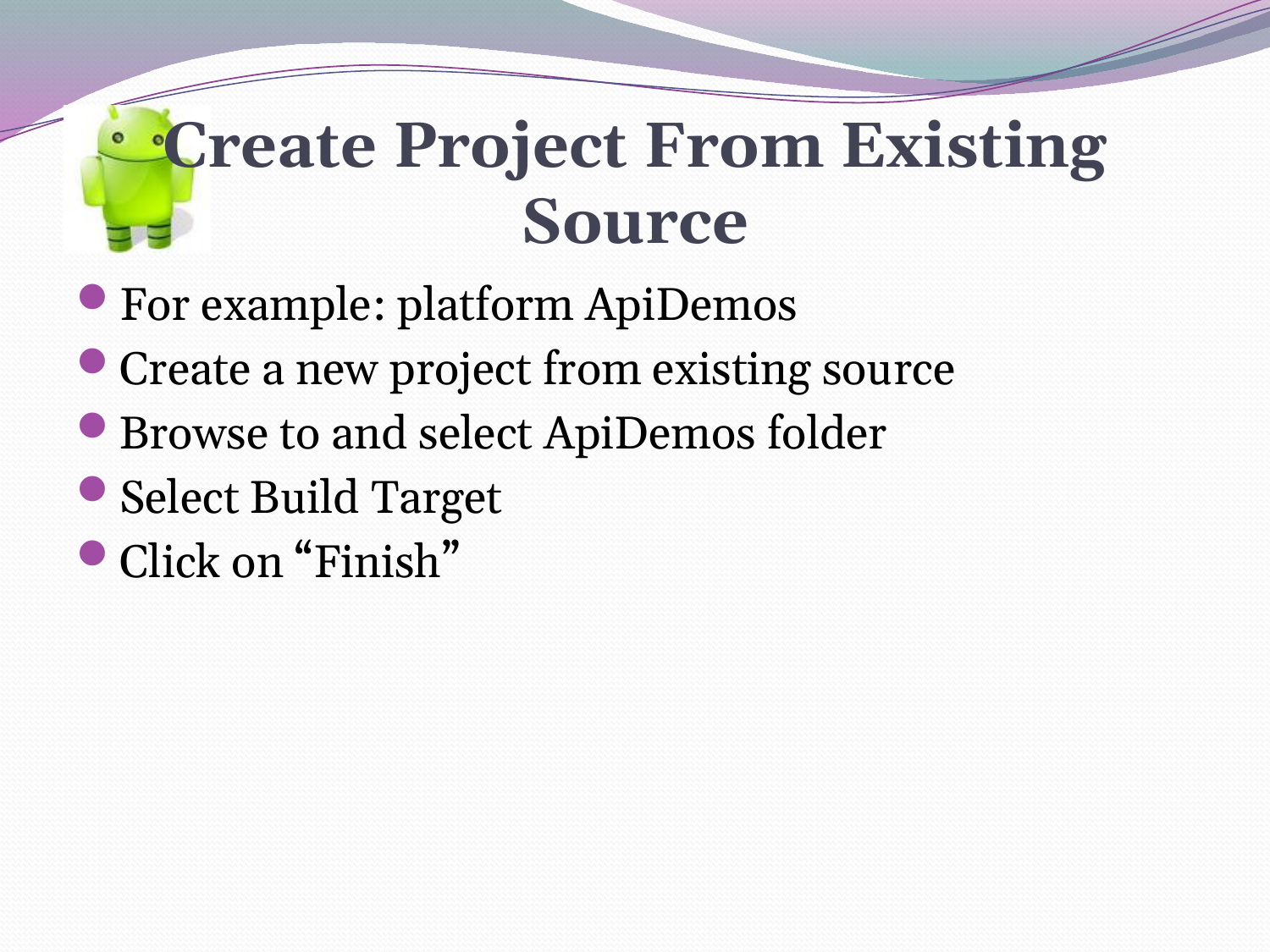

# Create Project From Existing Source
For example: platform ApiDemos
Create a new project from existing source
Browse to and select ApiDemos folder
Select Build Target
Click on “Finish”